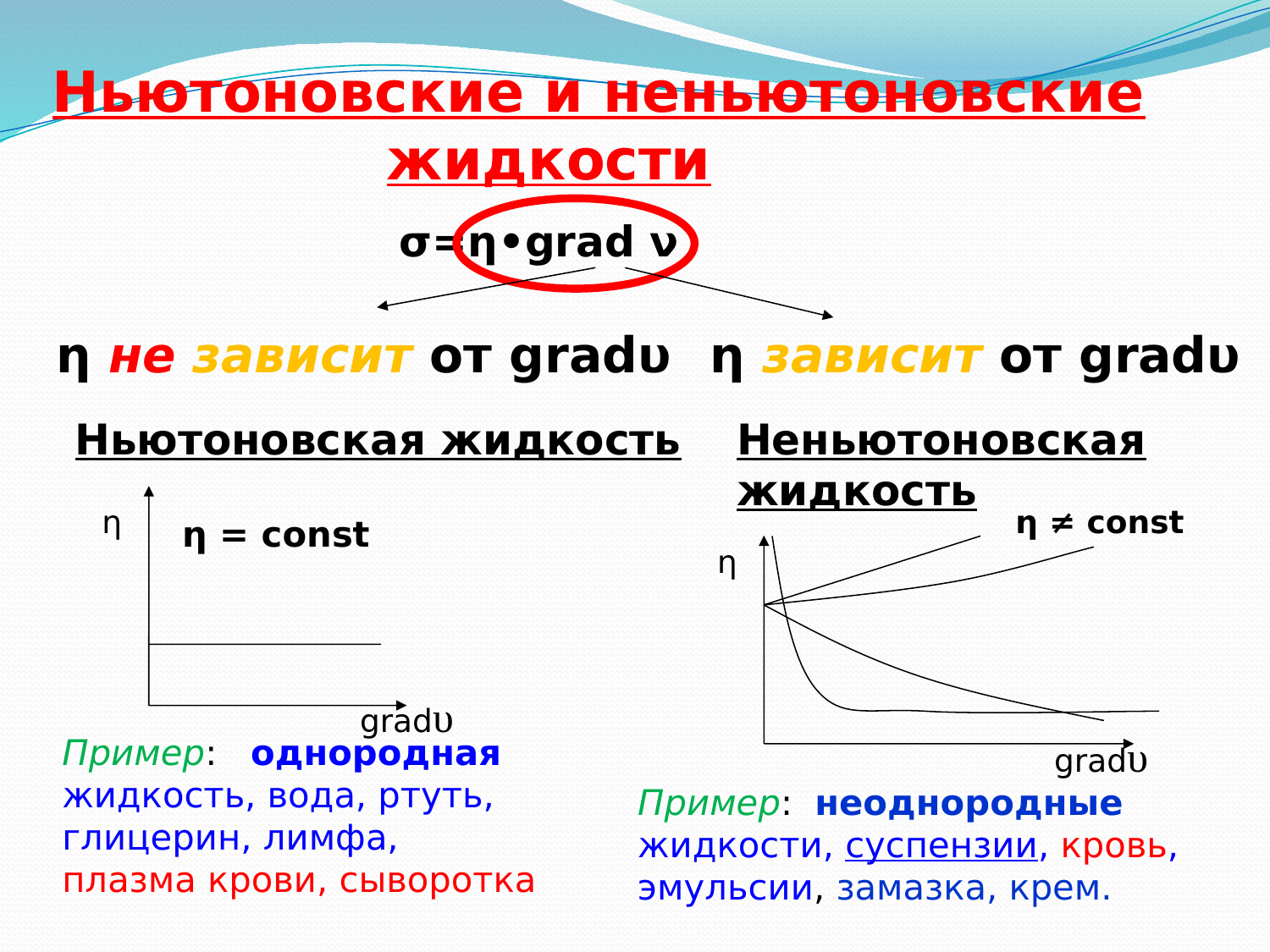

Ньютоновские и неньютоновские
                 жидкости

σ=η•grad ν

η не зависит от gradυ
η зависит от gradυ
Ньютоновская жидкость
Неньютоновская жидкость

η
η ≠ const
η = const
η

gradυ
Пример:   однородная жидкость, вода, ртуть, глицерин, лимфа,
плазма крови, сыворотка
gradυ
Пример:  неоднородные жидкости, суспензии, кровь,  эмульсии, замазка, крем.